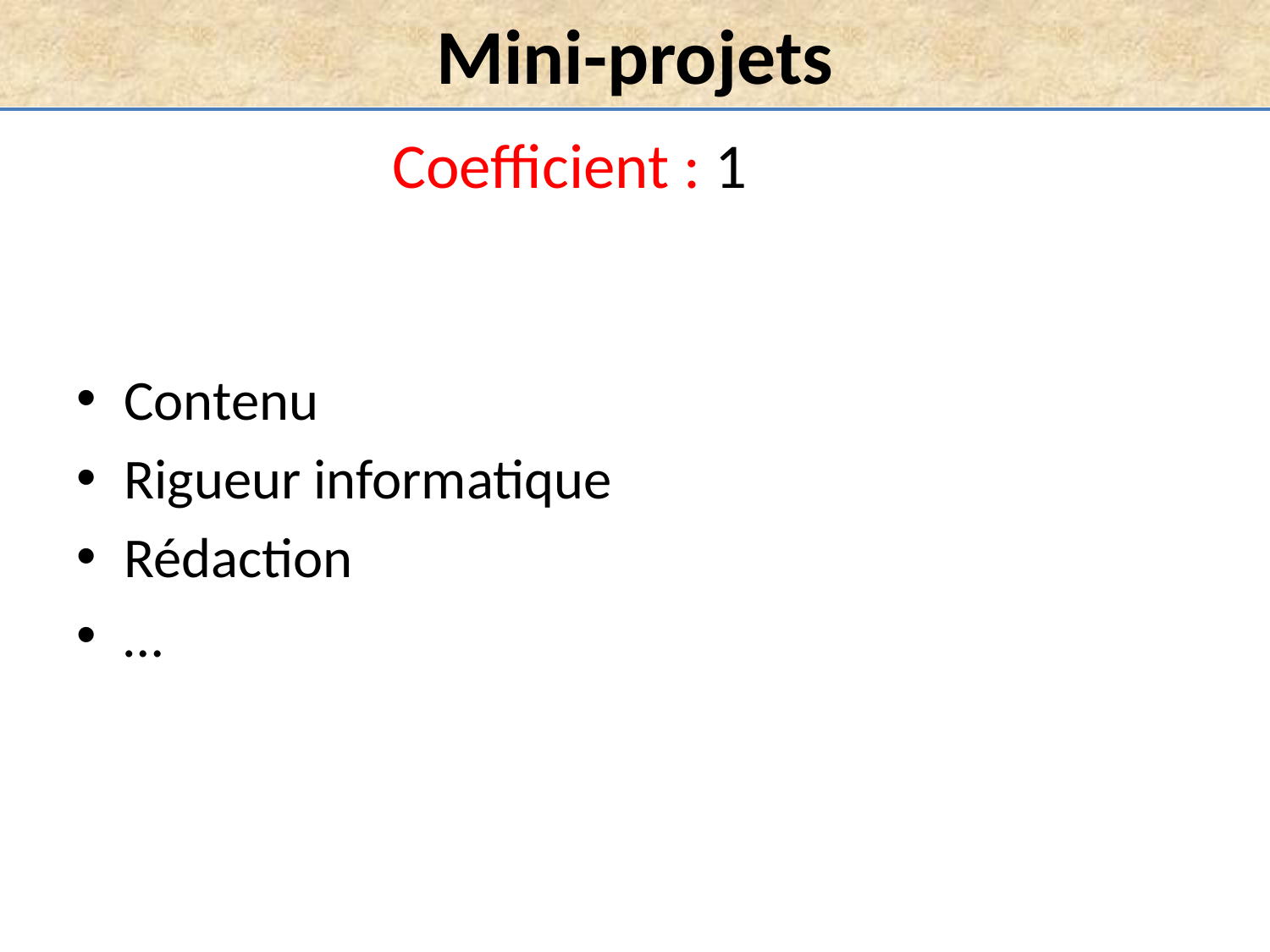

Mini-projets
Coefficient : 1
Contenu
Rigueur informatique
Rédaction
…